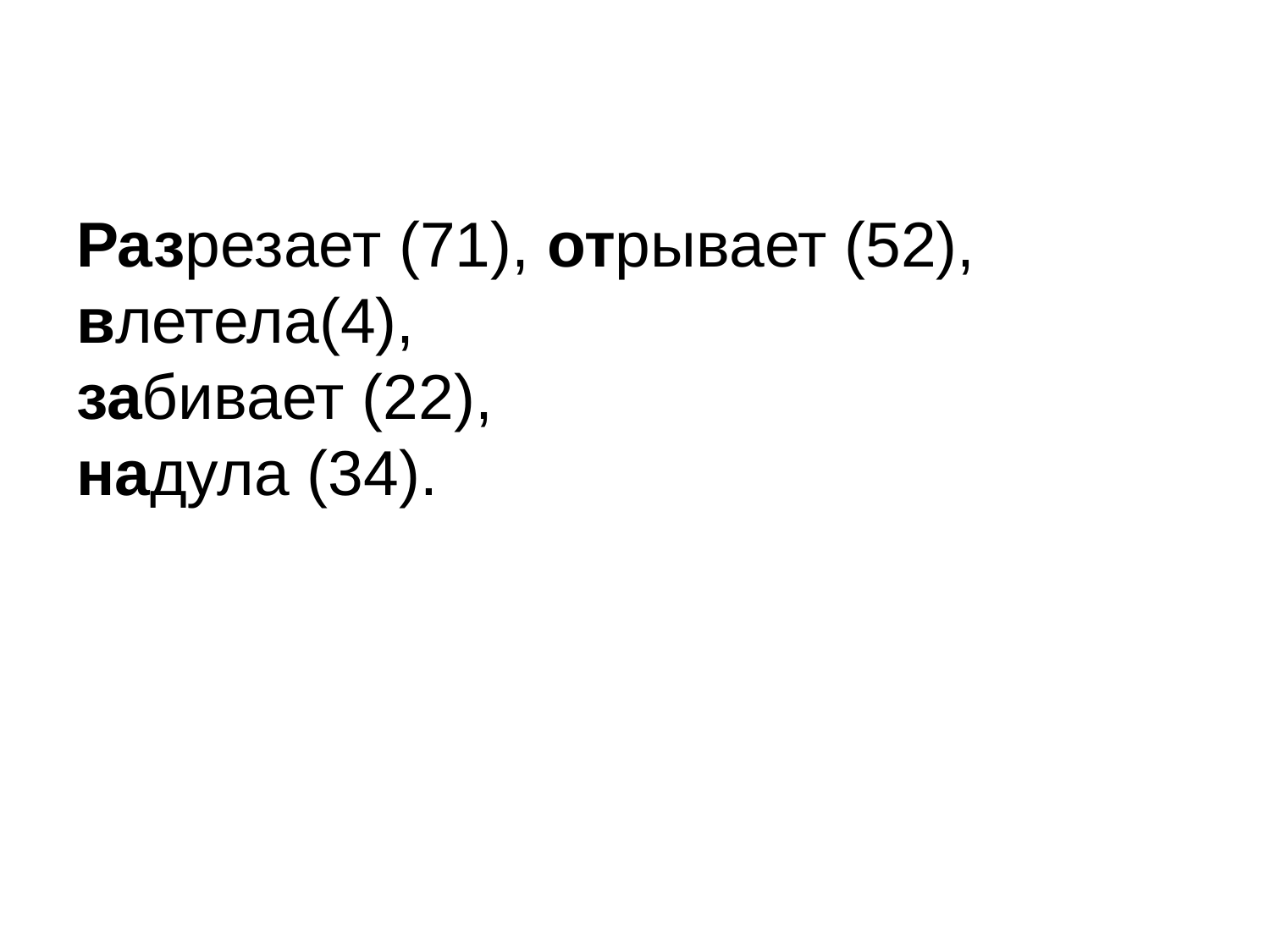

# Разрезает (71), отрывает (52), влетела(4), забивает (22), надула (34).